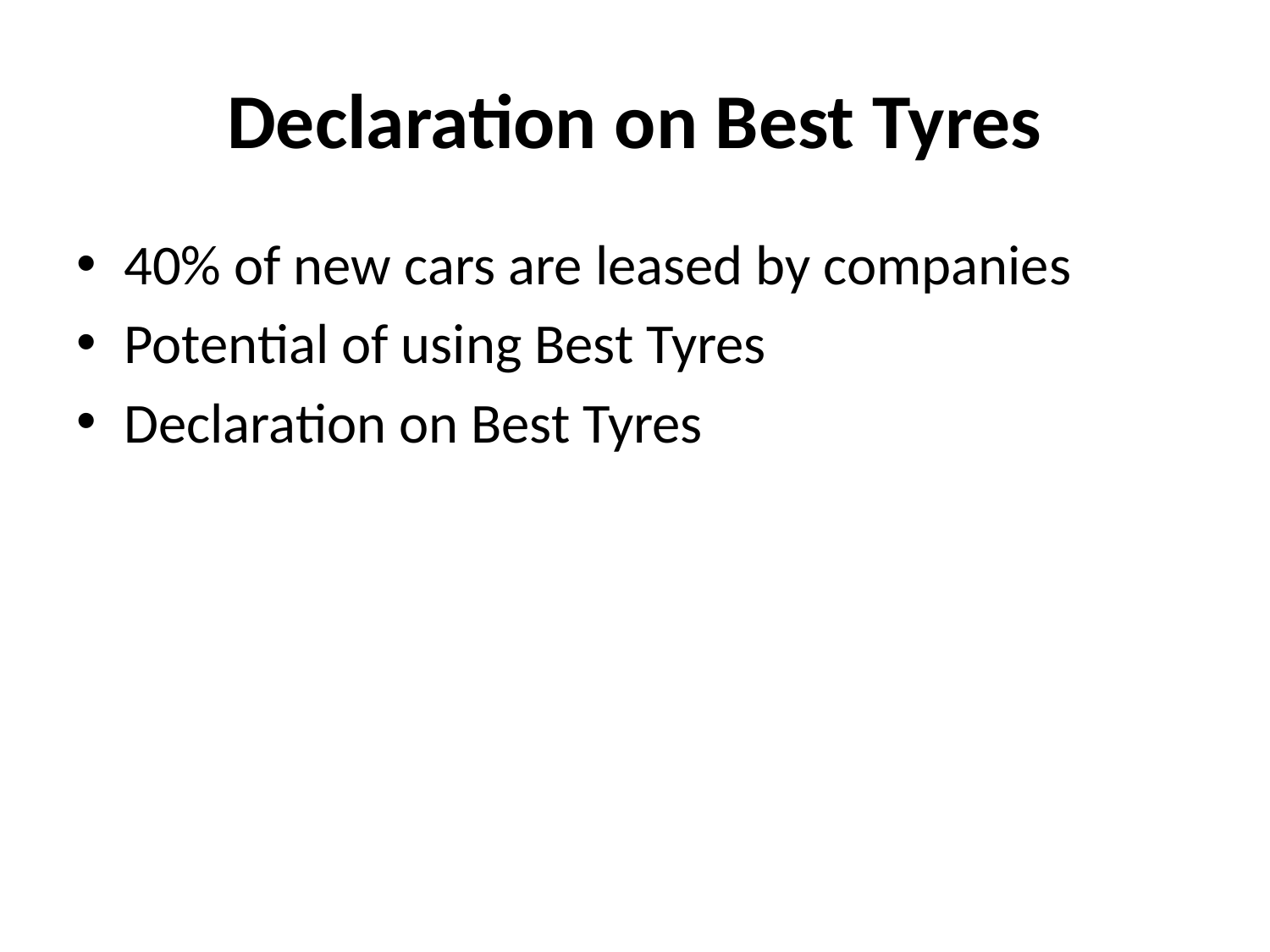

# Declaration on Best Tyres
40% of new cars are leased by companies
Potential of using Best Tyres
Declaration on Best Tyres